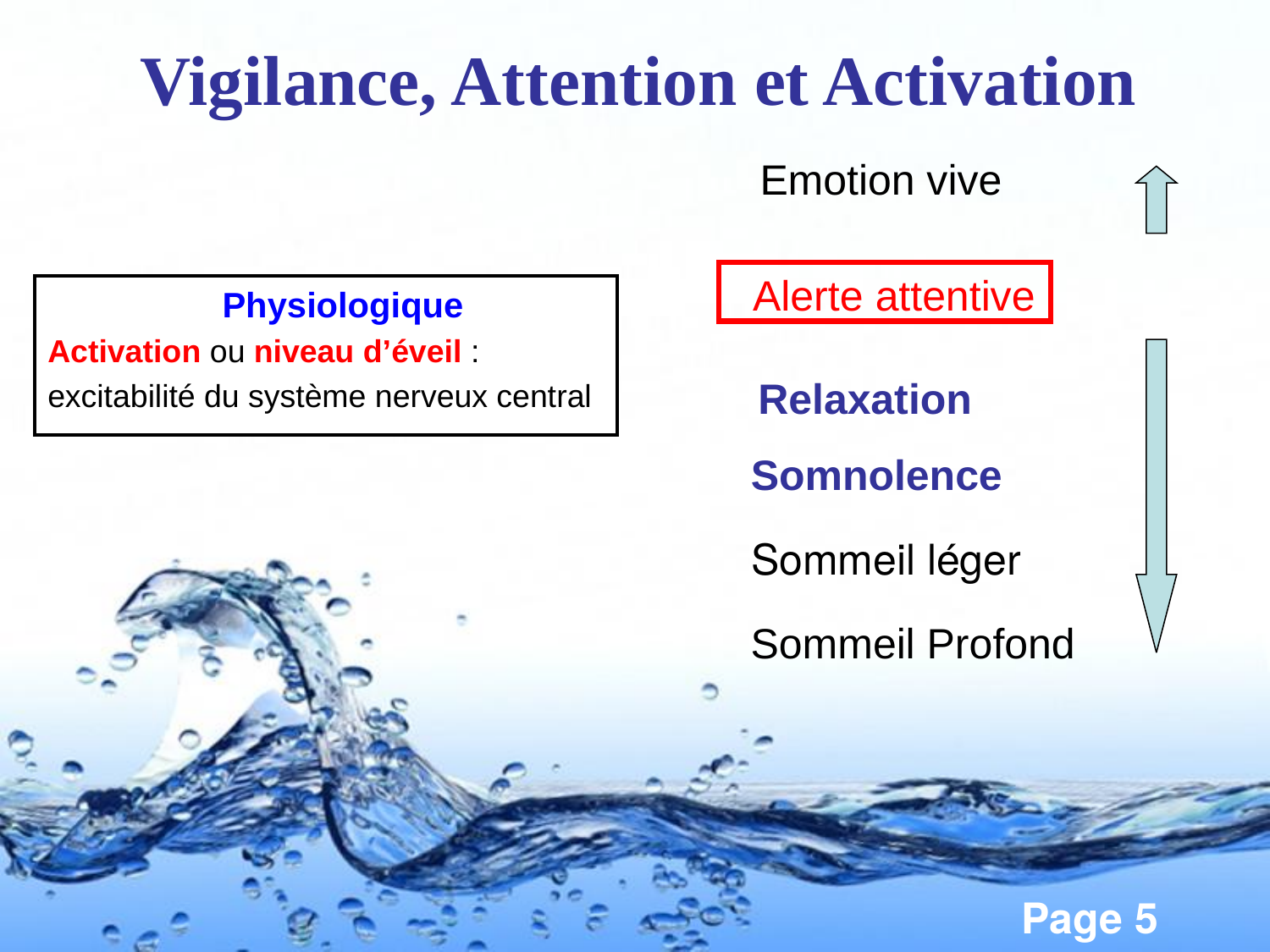

# Vigilance, Attention et Activation
Emotion vive

Alerte attentive
		Physiologique
Activation ou niveau d’éveil :
excitabilité du système nerveux central

Relaxation
Somnolence
Sommeil léger
Sommeil Profond